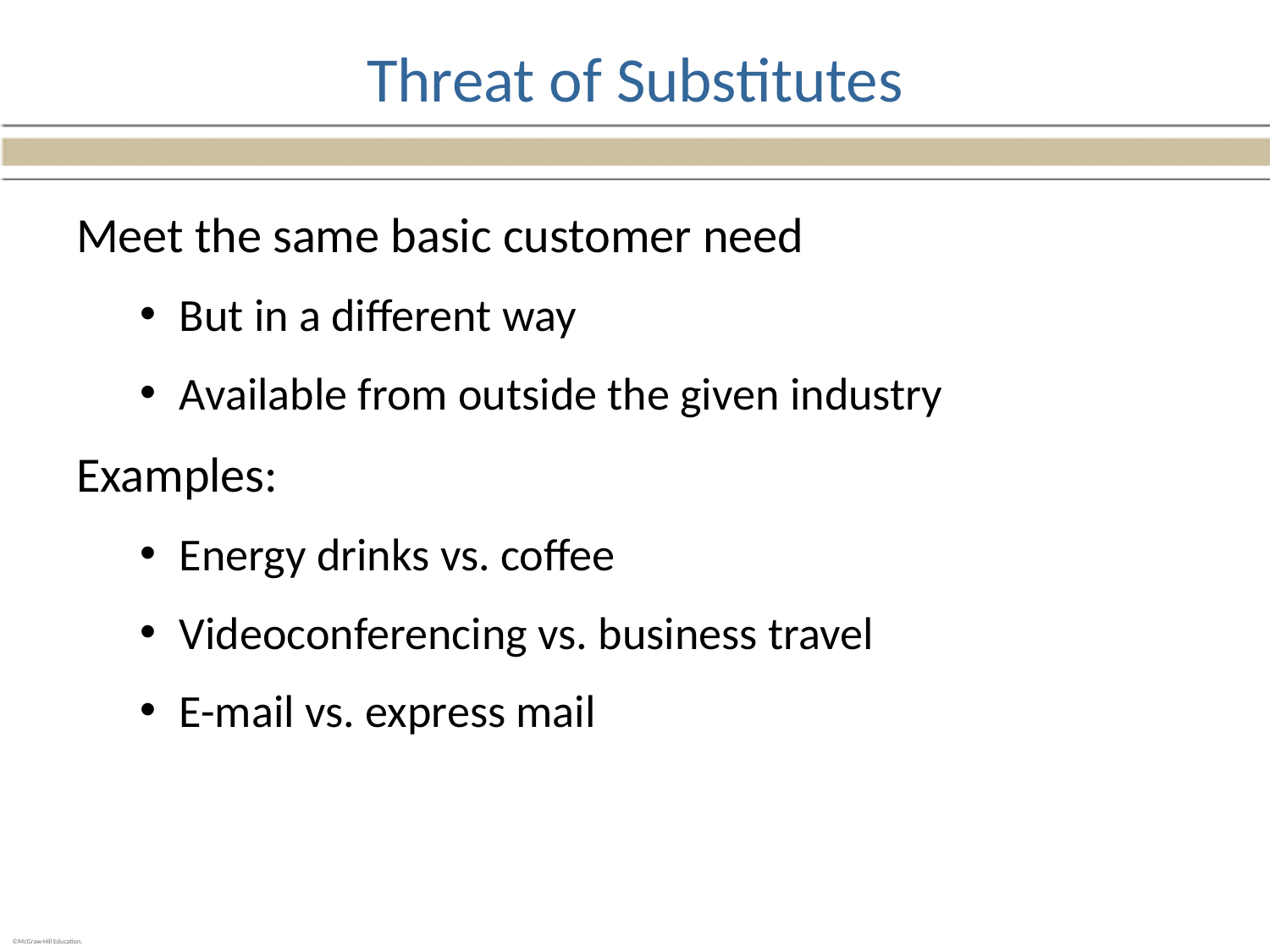

# Threat of Substitutes
Meet the same basic customer need
But in a different way
Available from outside the given industry
Examples:
Energy drinks vs. coffee
Videoconferencing vs. business travel
E-mail vs. express mail